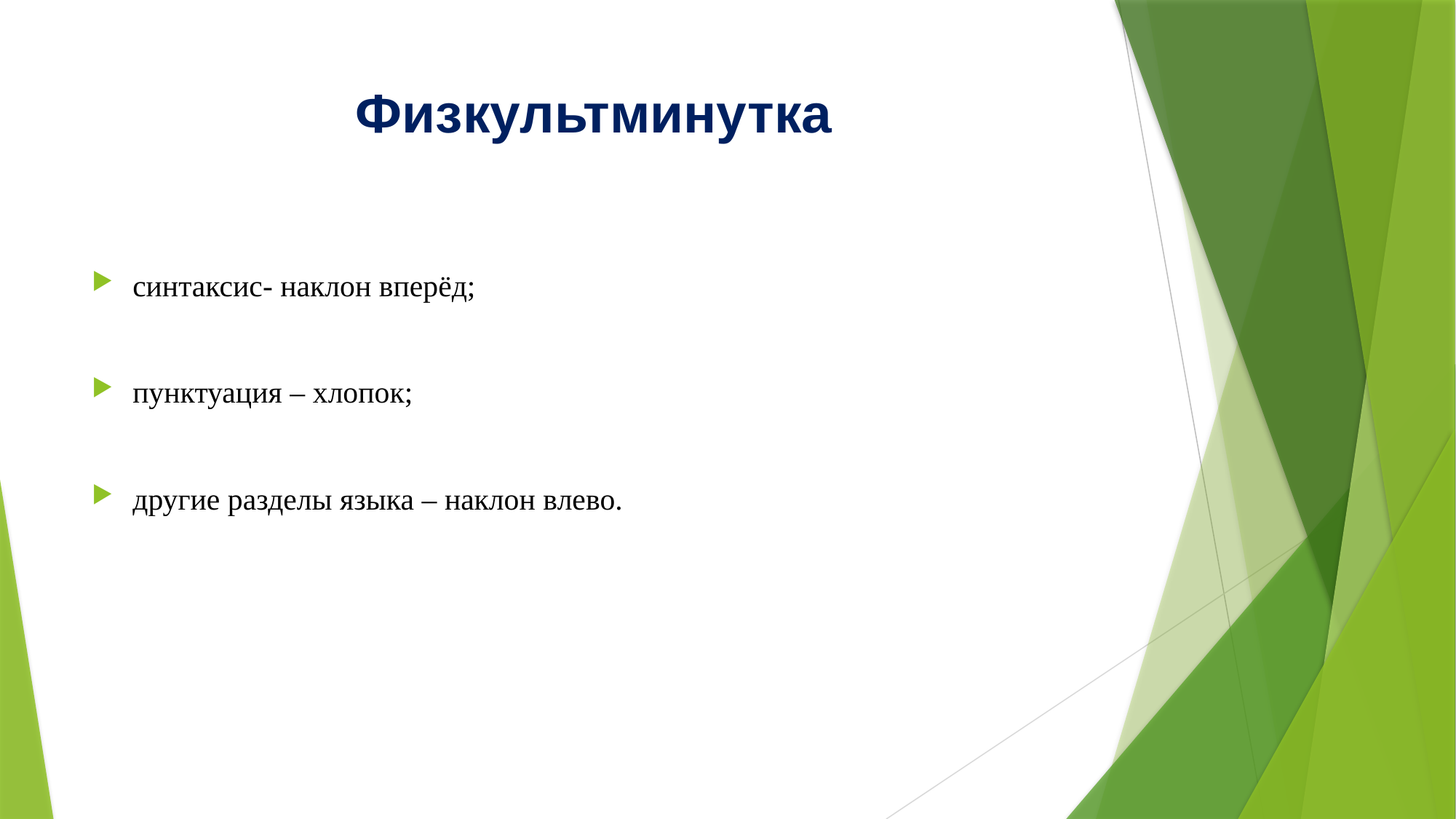

# Физкультминутка
синтаксис- наклон вперёд;

пунктуация – хлопок;

другие разделы языка – наклон влево.